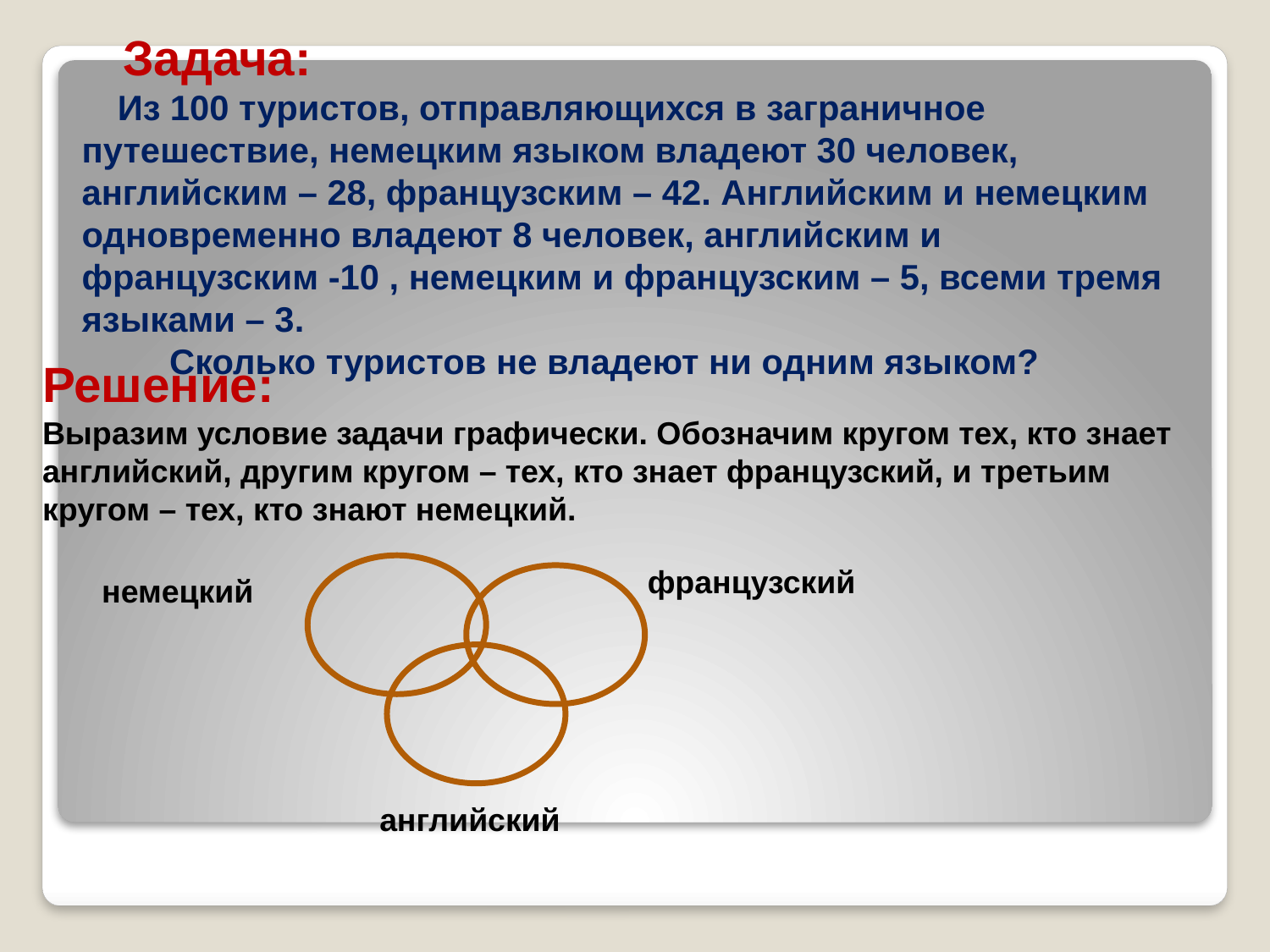

Задача:
    Из 100 туристов, отправляющихся в заграничное путешествие, немецким языком владеют 30 человек, английским – 28, французским – 42. Английским и немецким одновременно владеют 8 человек, английским и французским -10 , немецким и французским – 5, всеми тремя языками – 3.
         Сколько туристов не владеют ни одним языком?

Решение:
Выразим условие задачи графически. Обозначим кругом тех, кто знает английский, другим кругом – тех, кто знает французский, и третьим кругом – тех, кто знают немецкий.

французский
немецкий

английский